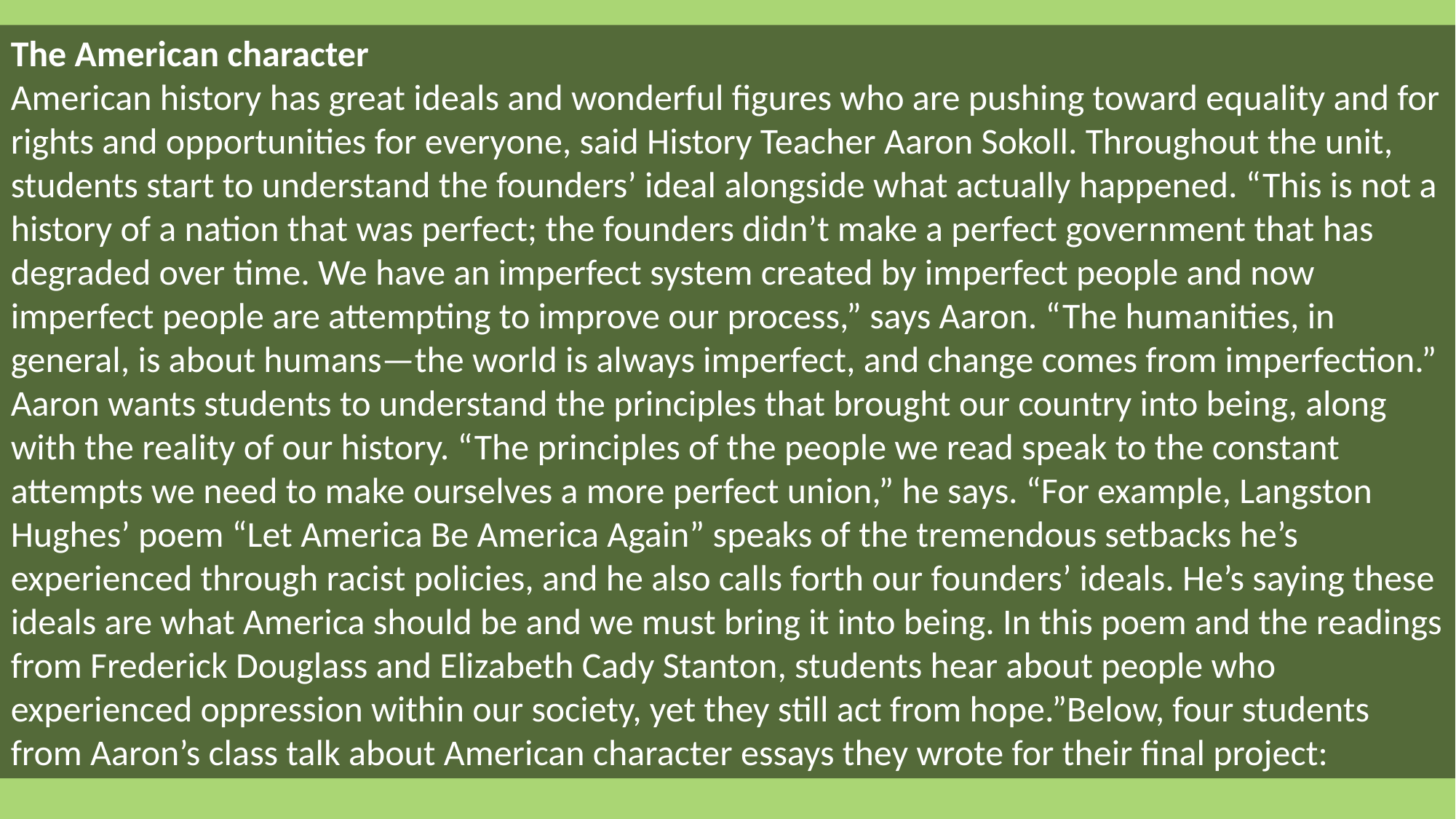

The American character
American history has great ideals and wonderful figures who are pushing toward equality and for rights and opportunities for everyone, said History Teacher Aaron Sokoll. Throughout the unit, students start to understand the founders’ ideal alongside what actually happened. “This is not a history of a nation that was perfect; the founders didn’t make a perfect government that has degraded over time. We have an imperfect system created by imperfect people and now imperfect people are attempting to improve our process,” says Aaron. “The humanities, in general, is about humans—the world is always imperfect, and change comes from imperfection.”
Aaron wants students to understand the principles that brought our country into being, along with the reality of our history. “The principles of the people we read speak to the constant attempts we need to make ourselves a more perfect union,” he says. “For example, Langston Hughes’ poem “Let America Be America Again” speaks of the tremendous setbacks he’s experienced through racist policies, and he also calls forth our founders’ ideals. He’s saying these ideals are what America should be and we must bring it into being. In this poem and the readings from Frederick Douglass and Elizabeth Cady Stanton, students hear about people who experienced oppression within our society, yet they still act from hope.”Below, four students from Aaron’s class talk about American character essays they wrote for their final project: